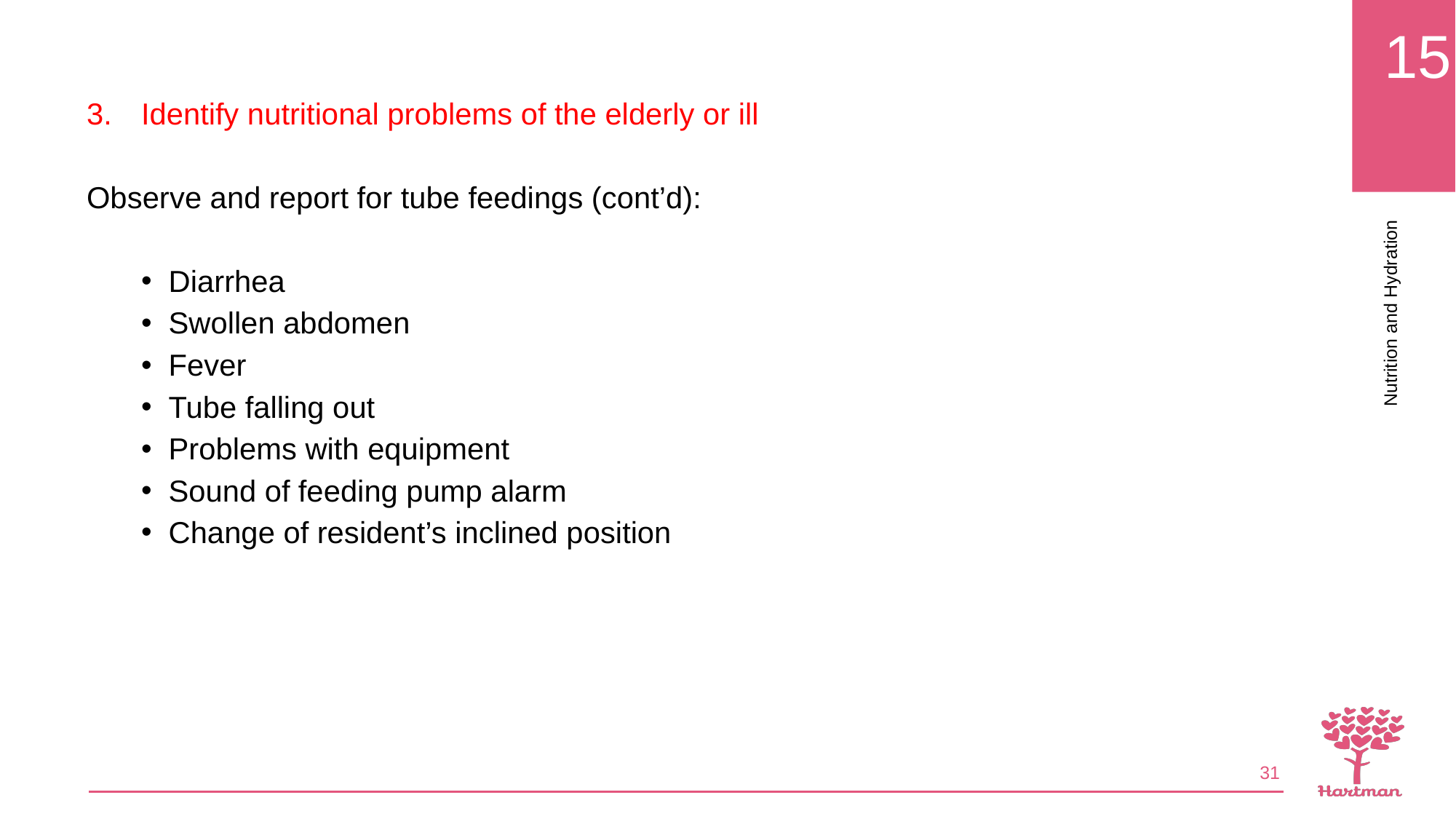

Identify nutritional problems of the elderly or ill

Observe and report for tube feedings (cont’d):

Diarrhea
Swollen abdomen
Fever
Tube falling out
Problems with equipment
Sound of feeding pump alarm
Change of resident’s inclined position

31